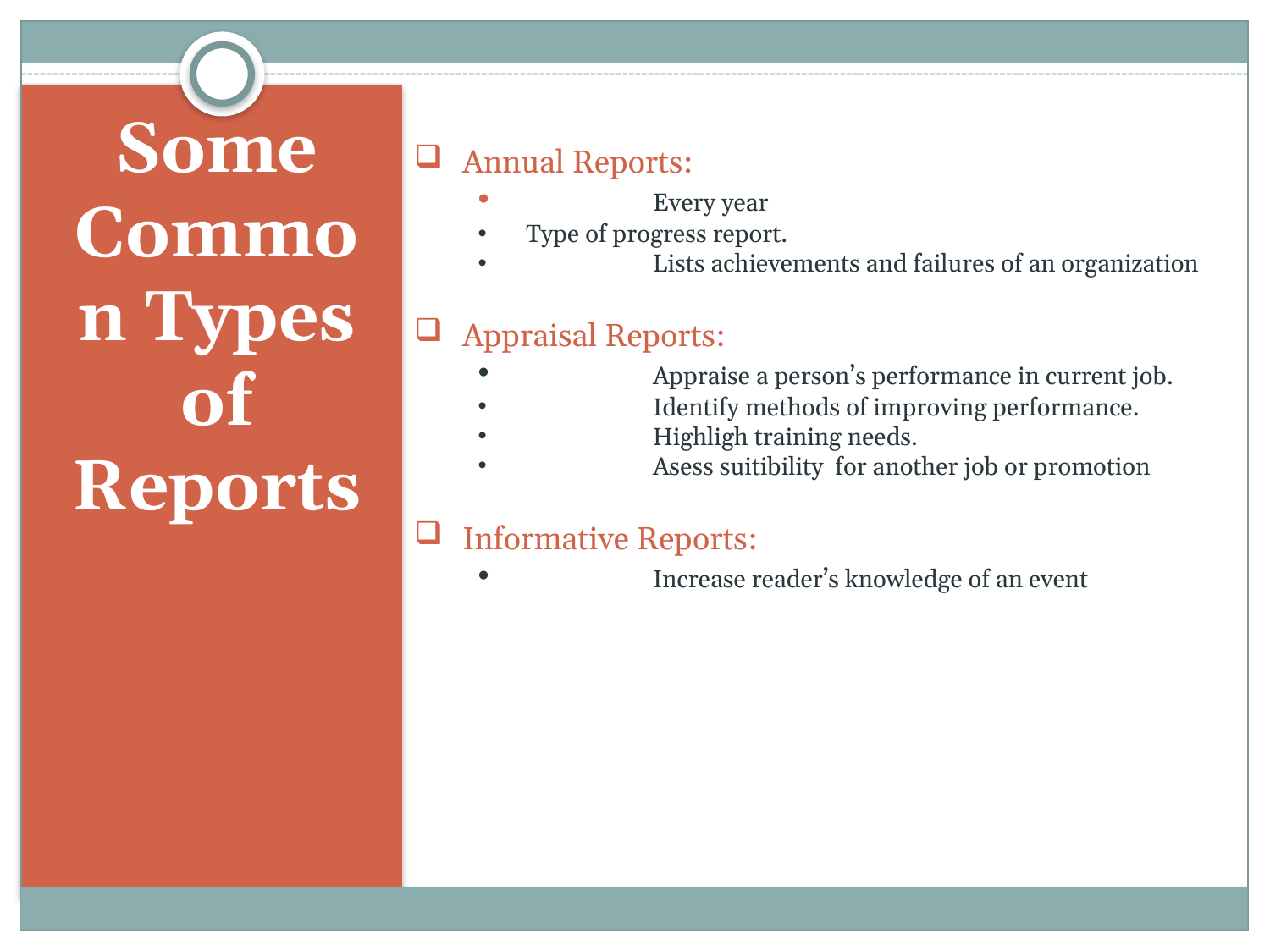

Some Common Types of Reports

Annual Reports:
	Every year
Type of progress report.
	Lists achievements and failures of an organization

Appraisal Reports:
	Appraise a person’s performance in current job.
	Identify methods of improving performance.
	Highligh training needs.
	Asess suitibility  for another job or promotion

Informative Reports:
	Increase reader’s knowledge of an event